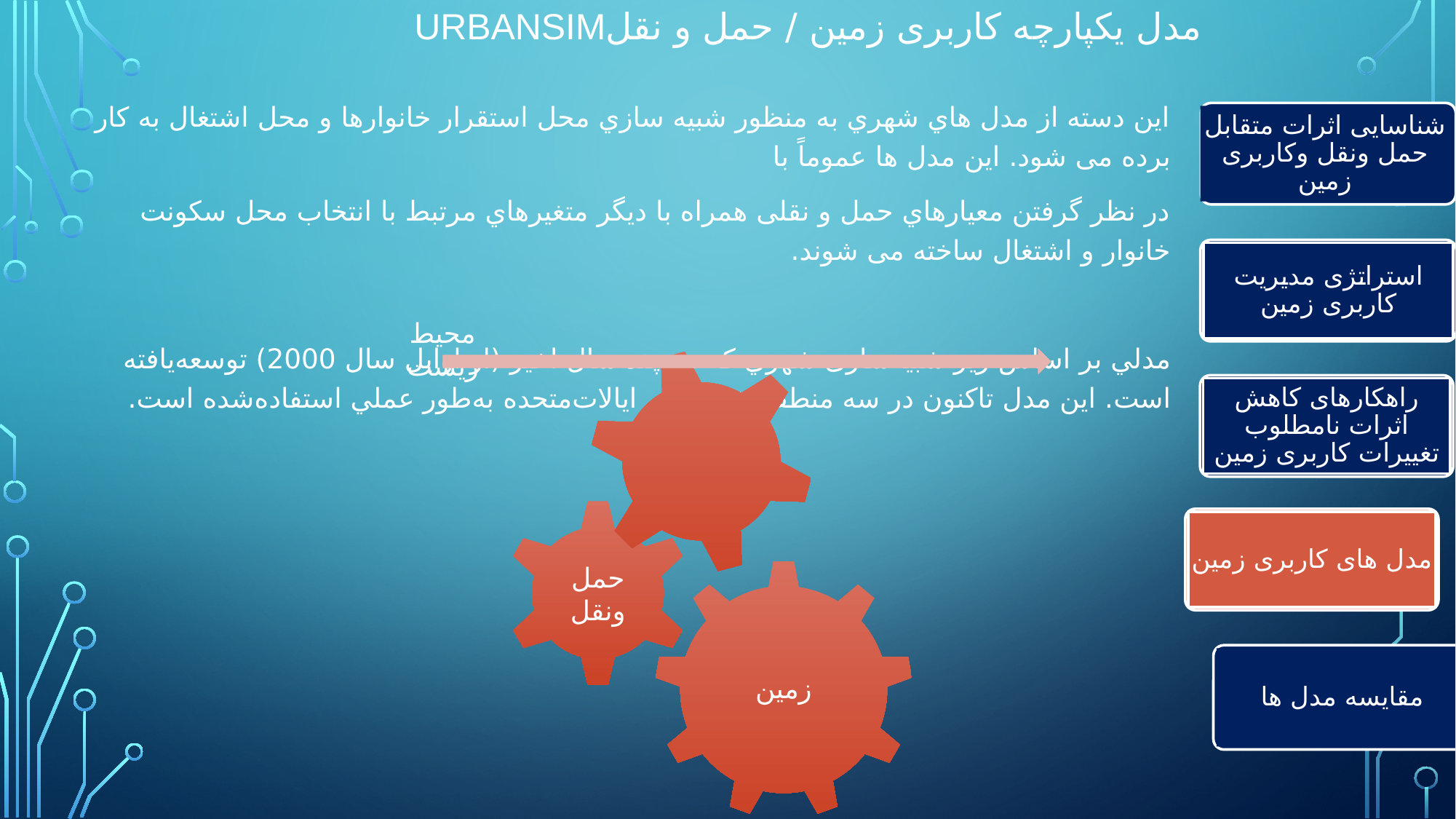

# مدل یکپارچه کاربری زمین / حمل و نقلURBANSIM
این دسته از مدل هاي شهري به منظور شبیه سازي محل استقرار خانوارها و محل اشتغال به کار برده می شود. این مدل ها عموماً با
در نظر گرفتن معیارهاي حمل و نقلی همراه با دیگر متغیرهاي مرتبط با انتخاب محل سکونت خانوار و اشتغال ساخته می شوند.

مدلي بر اساس ريز شبیه‌سازی شهري كه در چند سال اخیر (از اوايل سال 2000) توسعه‌یافته است. اين مدل تاكنون در سه منطقه شهري در ایالات‌متحده به‌طور عملي استفاده‌شده است.

شناسایی اثرات متقابل حمل ونقل وکاربری زمین

استراتژی مدیریت کاربری زمین
زمین
حمل ونقل

راهکارهای کاهش اثرات نامطلوب تغییرات کاربری زمین

مدل های کاربری زمین

مقایسه مدل ها
26